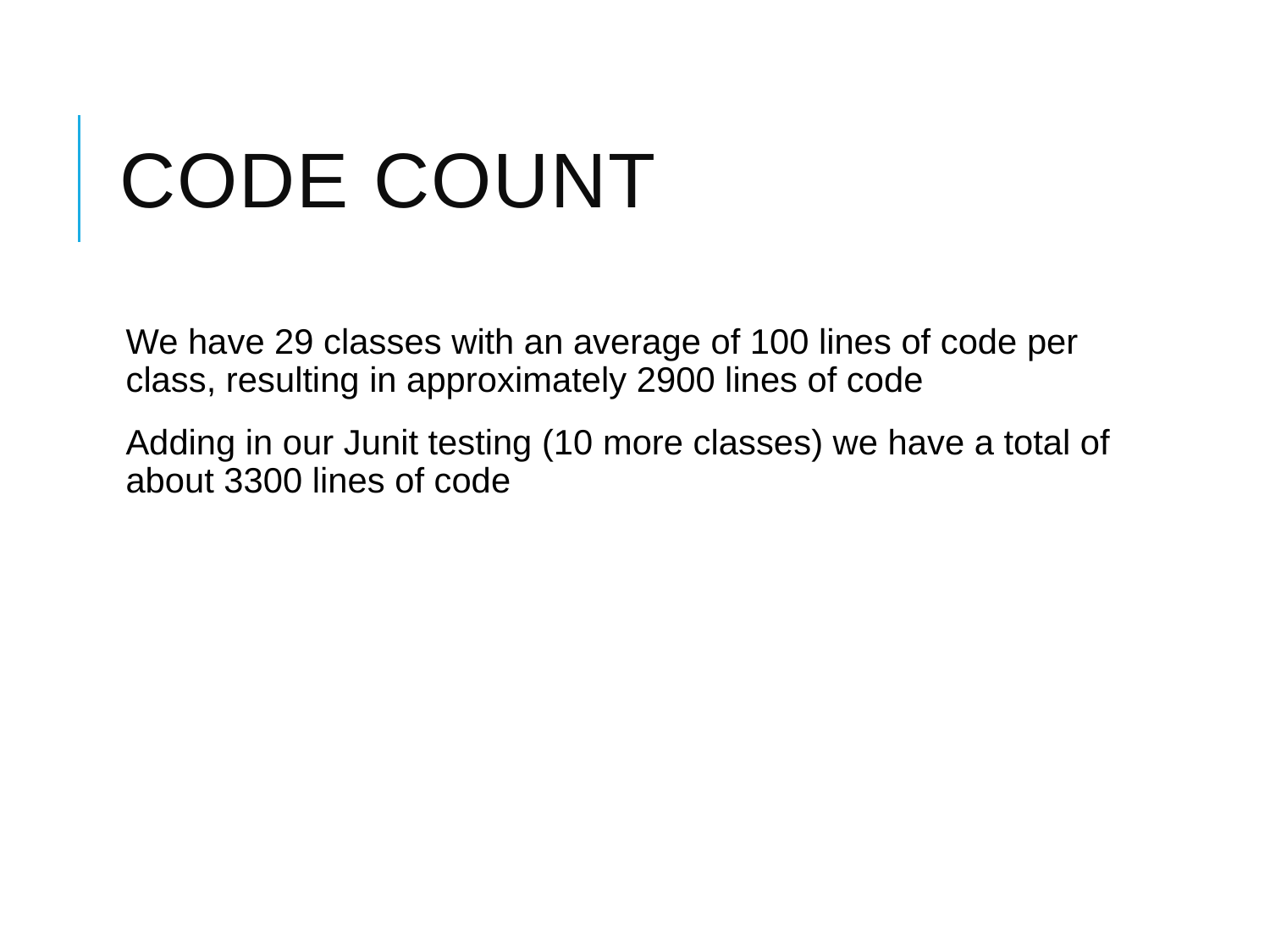

# Code count
We have 29 classes with an average of 100 lines of code per class, resulting in approximately 2900 lines of code
Adding in our Junit testing (10 more classes) we have a total of about 3300 lines of code